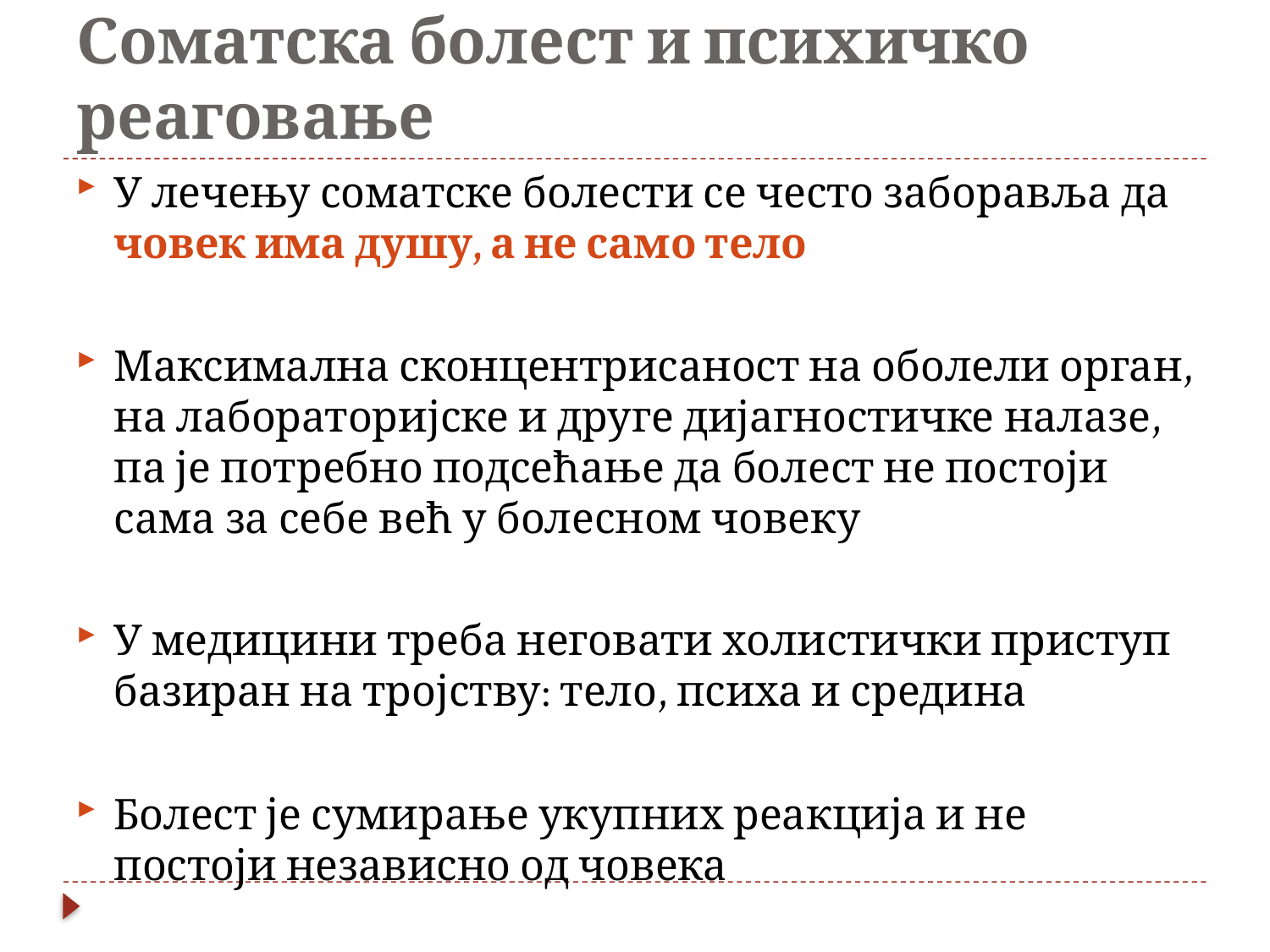

# Соматска болест и психичко реаговање
У лечењу соматске болести се често заборавља да човек има душу, а не само тело

Максимална сконцентрисаност на оболели орган, на лабораторијске и друге дијагностичке налазе, па је потребно подсећање да болест не постоји сама за себе већ у болесном човеку

У медицини треба неговати холистички приступ базиран на тројству: тело, психа и средина

Болест је сумирање укупних реакција и не постоји независно од човека